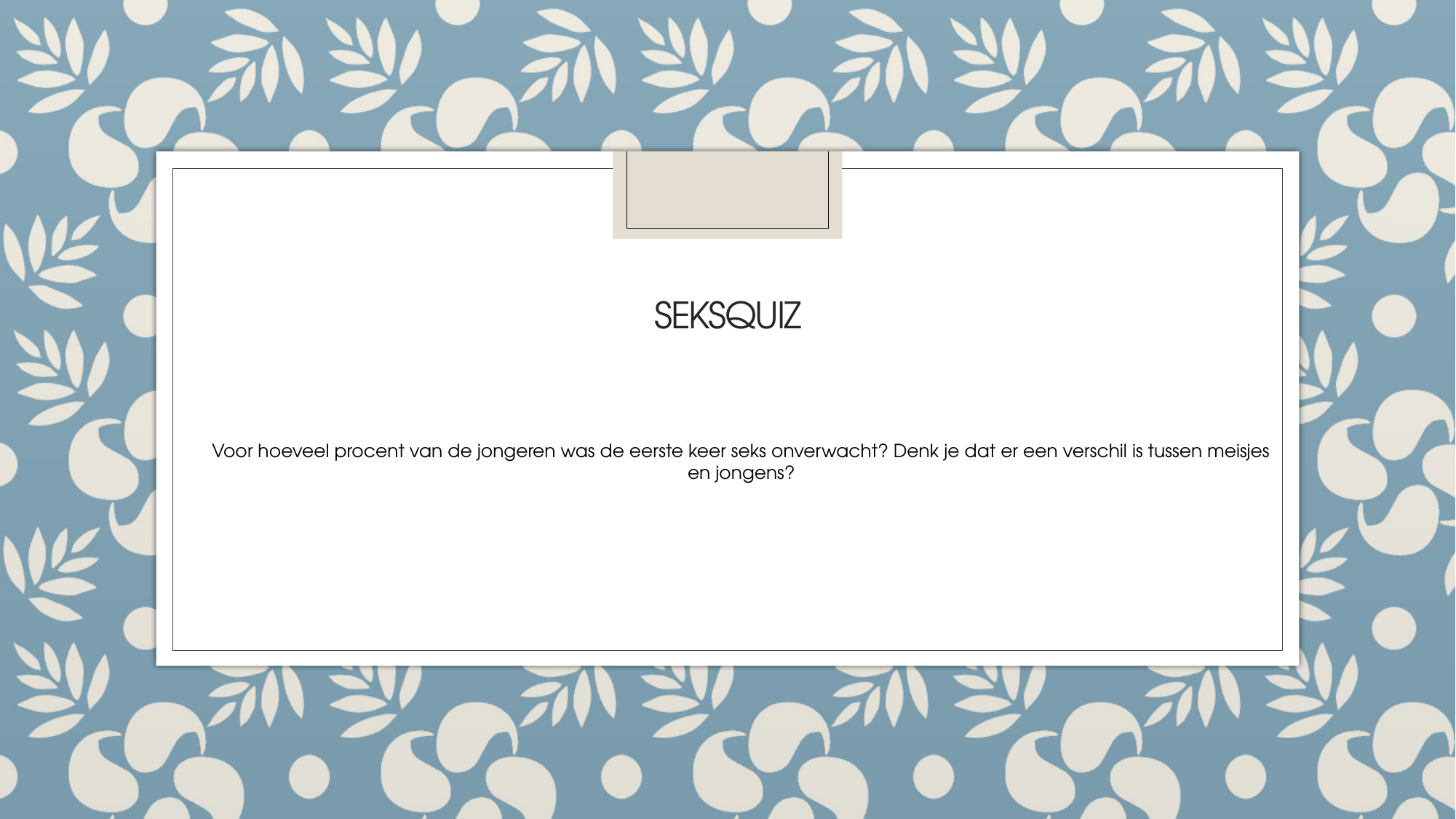

# Seksquiz
Voor hoeveel procent van de jongeren was de eerste keer seks onverwacht? Denk je dat er een verschil is tussen meisjes en jongens?